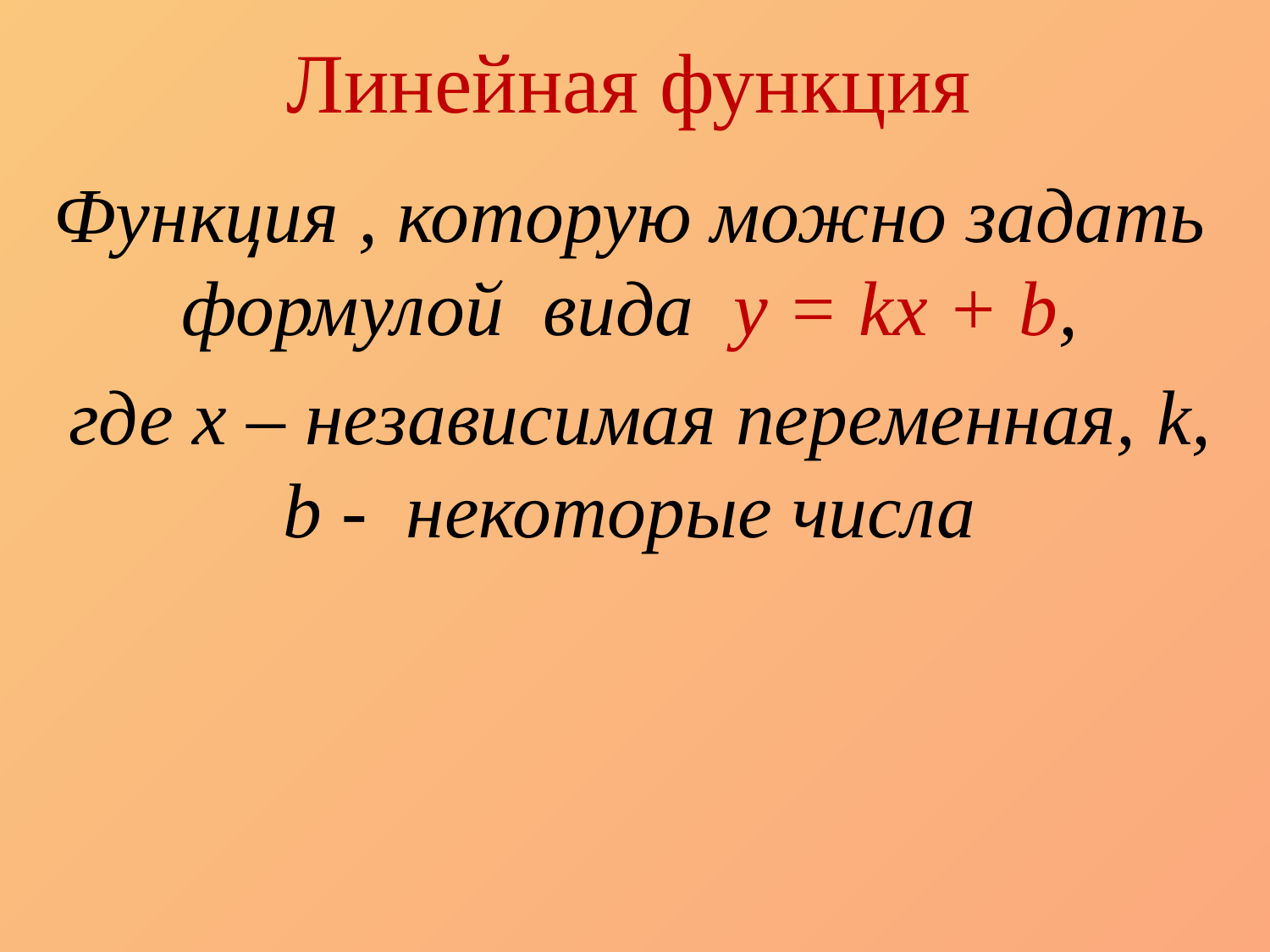

# Линейная функция
Функция , которую можно задать формулой  вида  y = kx + b,
 где x – независимая переменная, k, b -  некоторые числа